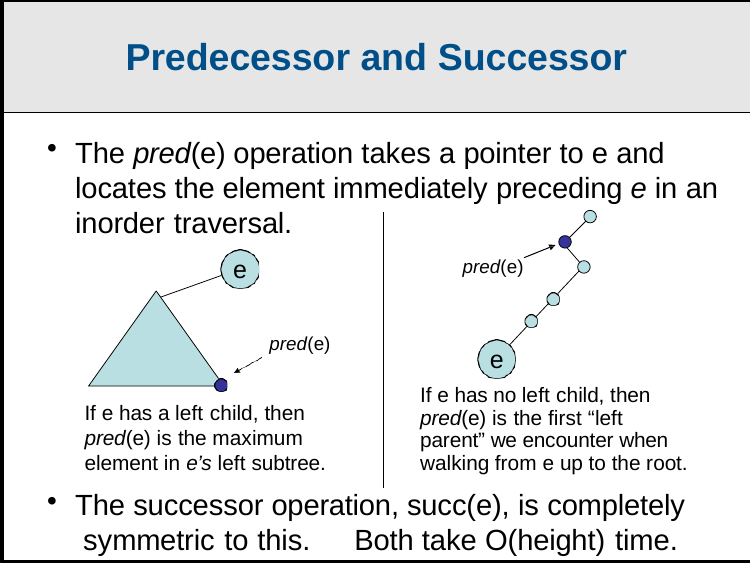

Predecessor and Successor
The pred(e) operation takes a pointer to e and  locates the element immediately preceding e in an  inorder traversal.

e
pred(e)

pred(e)

If e has a left child, then  pred(e) is the maximum  element in e’s left subtree.
e
If e has no left child, then  pred(e) is the first “left  parent” we encounter when  walking from e up to the root.

The successor operation, succ(e), is completely  symmetric to this.	Both take O(height) time.